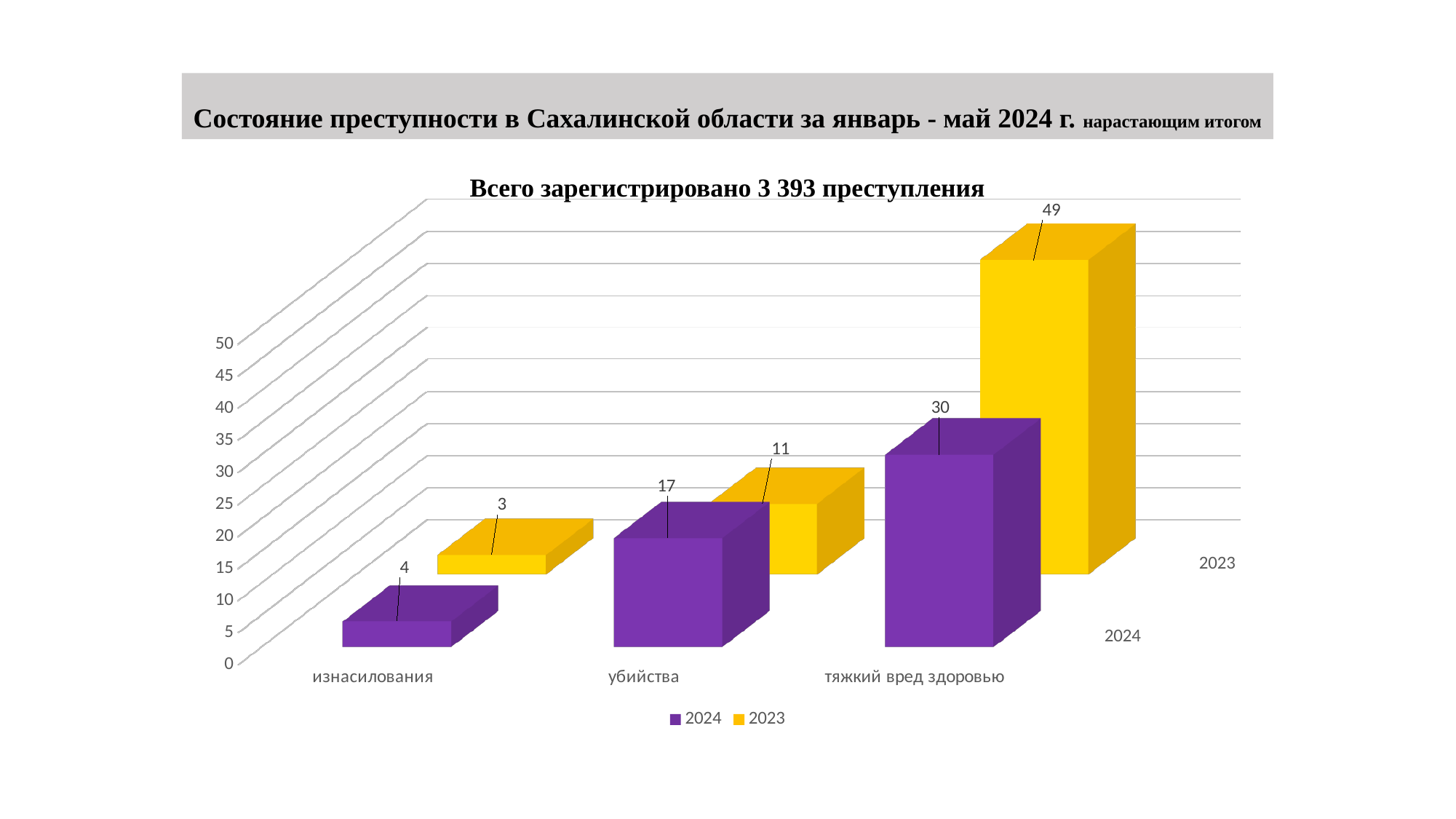

# Состояние преступности в Сахалинской области за январь - май 2024 г. нарастающим итогом
Всего зарегистрировано 3 393 преступления

[unsupported chart]